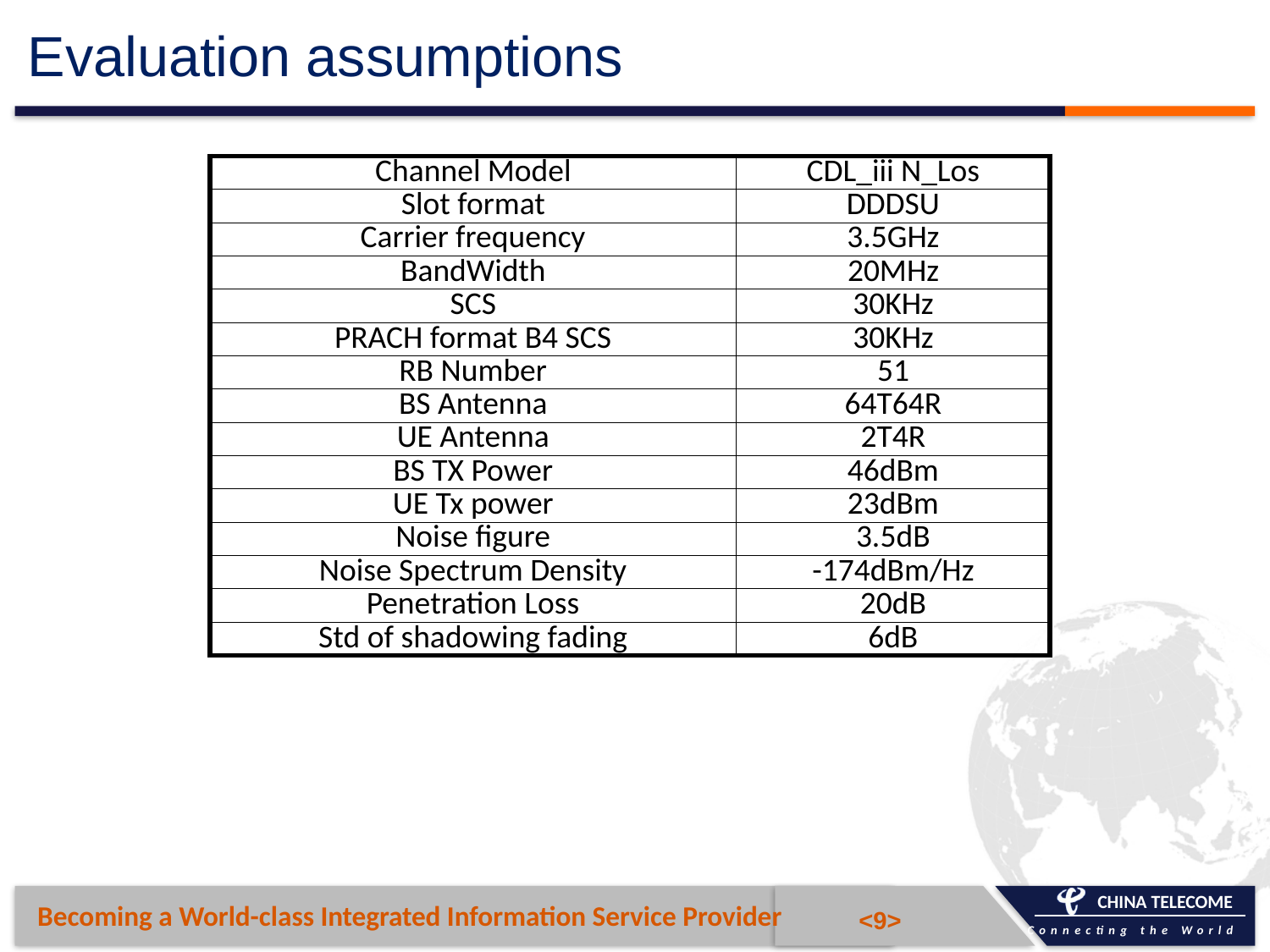

# Evaluation assumptions
| Channel Model | CDL\_iii N\_Los |
| --- | --- |
| Slot format | DDDSU |
| Carrier frequency | 3.5GHz |
| BandWidth | 20MHz |
| SCS | 30KHz |
| PRACH format B4 SCS | 30KHz |
| RB Number | 51 |
| BS Antenna | 64T64R |
| UE Antenna | 2T4R |
| BS TX Power | 46dBm |
| UE Tx power | 23dBm |
| Noise figure | 3.5dB |
| Noise Spectrum Density | -174dBm/Hz |
| Penetration Loss | 20dB |
| Std of shadowing fading | 6dB |